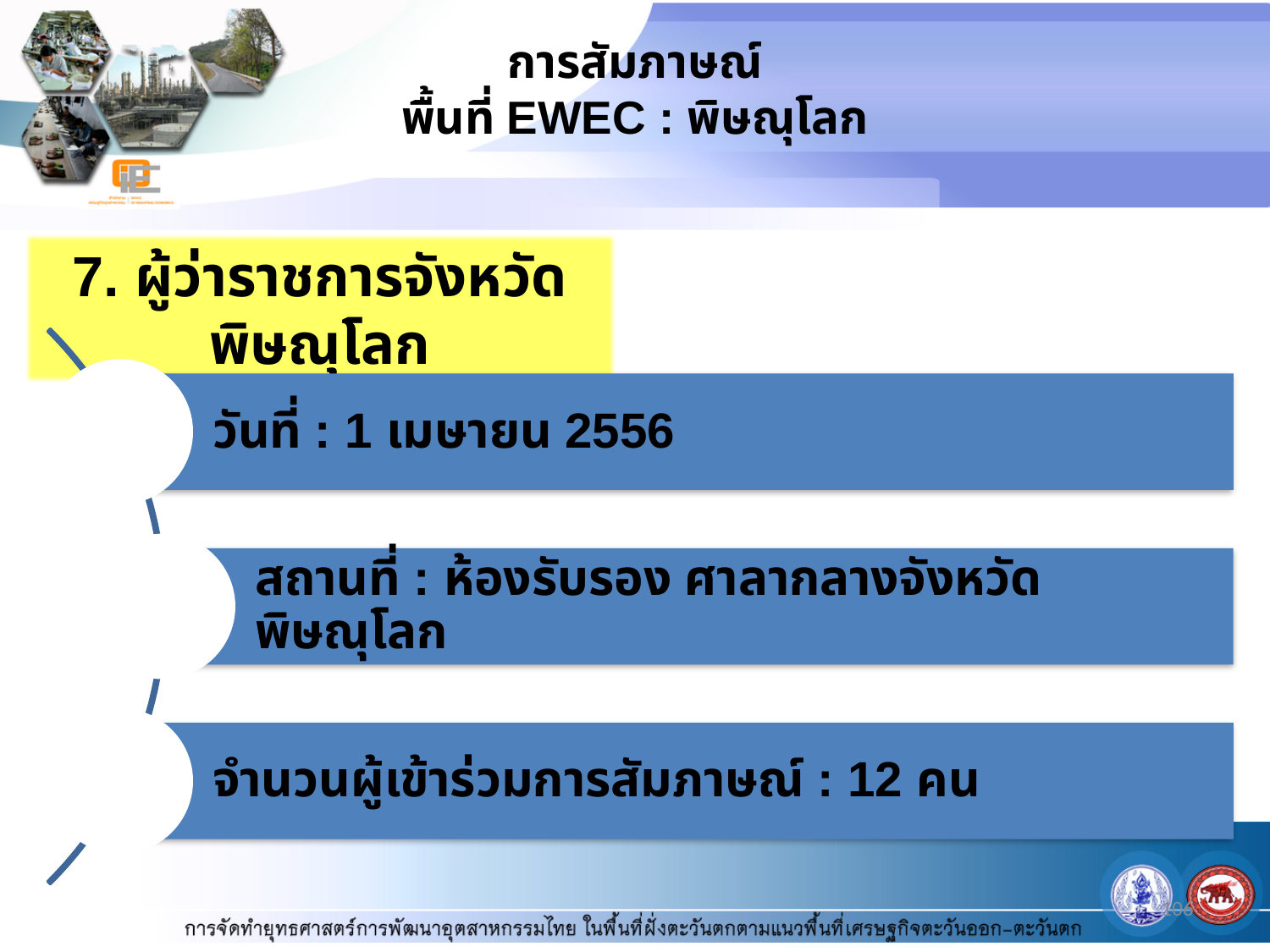

# การสัมภาษณ์ พื้นที่ EWEC : พิษณุโลก
7. ผู้ว่าราชการจังหวัดพิษณุโลก
วันที่ : 1 เมษายน 2556
สถานที่ : ห้องรับรอง ศาลากลางจังหวัดพิษณุโลก
จำนวนผู้เข้าร่วมการสัมภาษณ์ : 12 คน
106